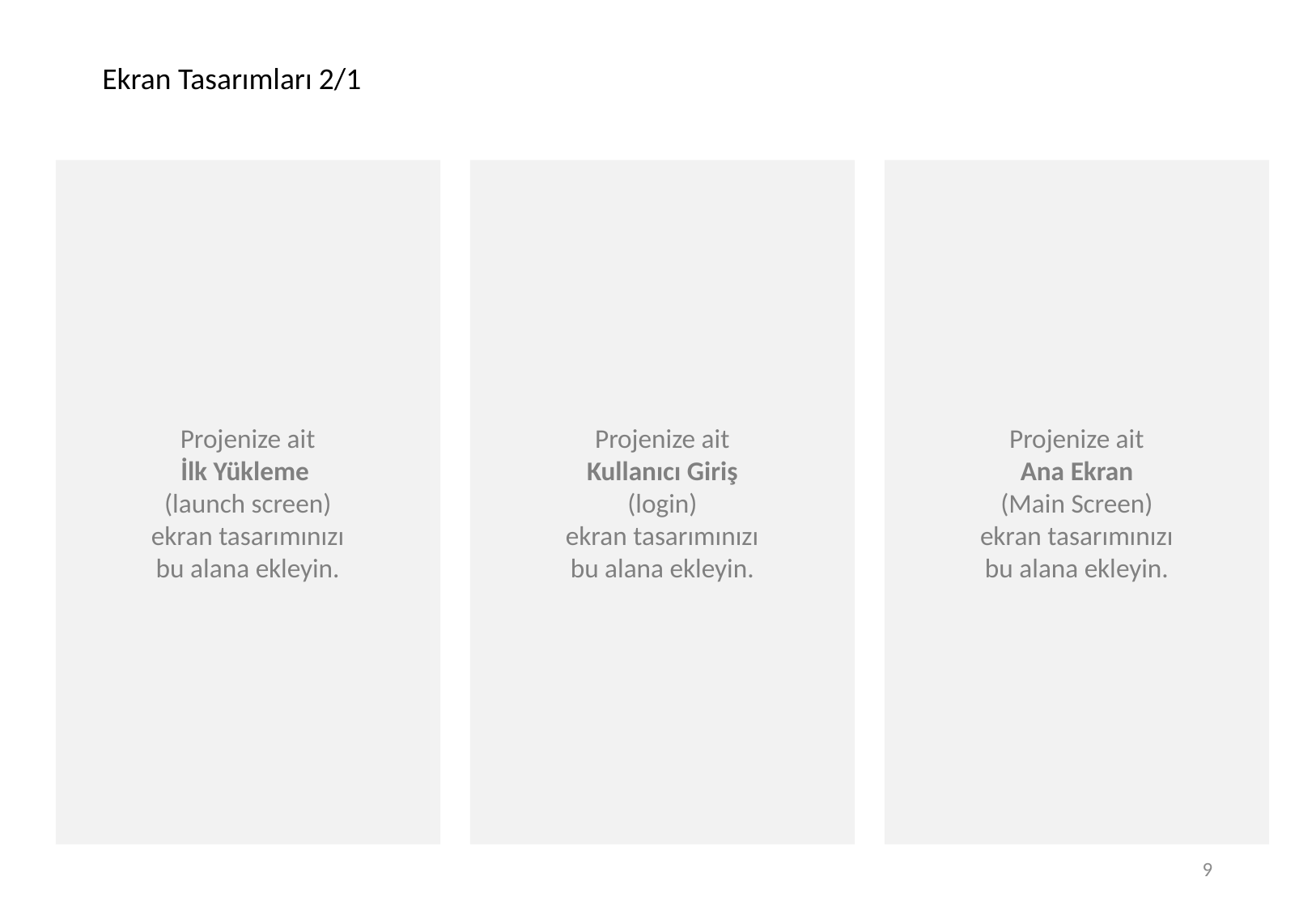

Ekran Tasarımları 2/1
Projenize ait
Ana Ekran
(Main Screen)
ekran tasarımınızı
bu alana ekleyin.
Projenize ait
Kullanıcı Giriş
(login)
ekran tasarımınızı
bu alana ekleyin.
Projenize ait
İlk Yükleme
(launch screen)
ekran tasarımınızı
bu alana ekleyin.
9